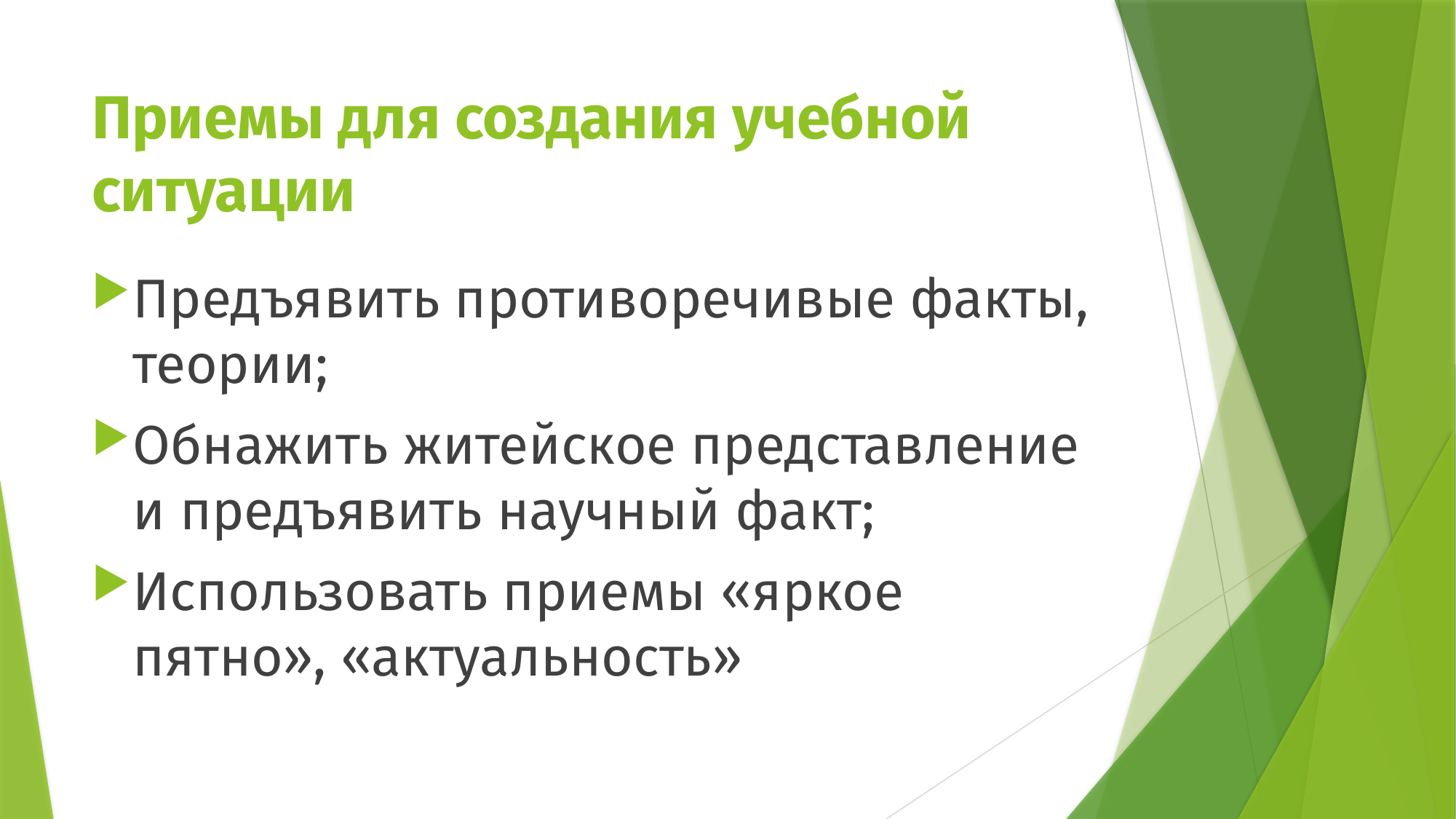

# Приемы для создания учебной ситуации
Предъявить противоречивые факты, теории;
Обнажить житейское представление и предъявить научный факт;
Использовать приемы «яркое пятно», «актуальность»